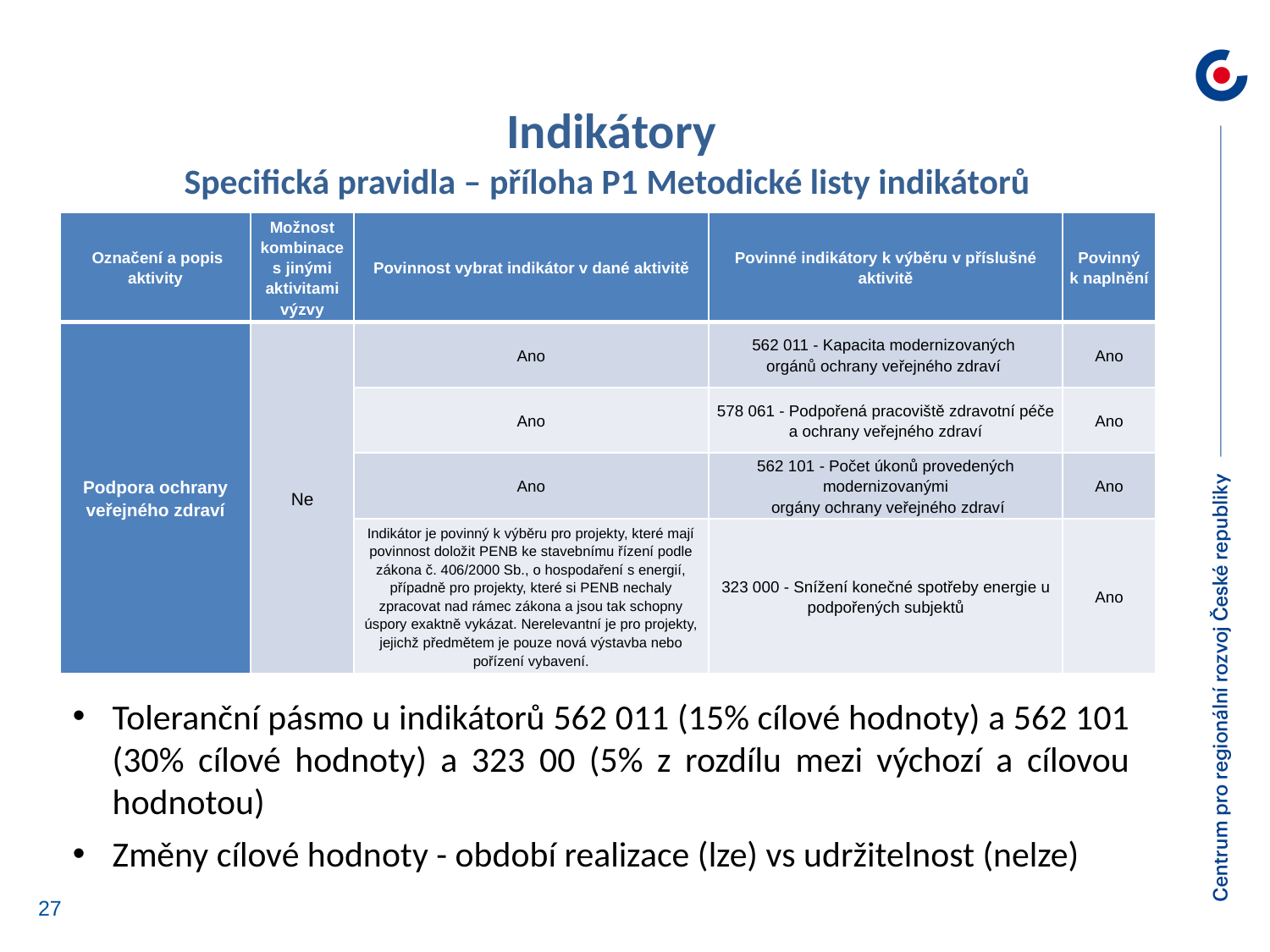

Indikátory
Specifická pravidla – příloha P1 Metodické listy indikátorů

| Označení a popis aktivity | Možnost kombinace s jinými aktivitami výzvy | Povinnost vybrat indikátor v dané aktivitě | Povinné indikátory k výběru v příslušné aktivitě | Povinný k naplnění |
| --- | --- | --- | --- | --- |
| Podpora ochrany veřejného zdraví | Ne | Ano | 562 011 - Kapacita modernizovaných orgánů ochrany veřejného zdraví | Ano |
|  |  | Ano | 578 061 - Podpořená pracoviště zdravotní péče a ochrany veřejného zdraví | Ano |
|  |  | Ano | 562 101 - Počet úkonů provedených modernizovanými orgány ochrany veřejného zdraví | Ano |
|  |  | Indikátor je povinný k výběru pro projekty, které mají povinnost doložit PENB ke stavebnímu řízení podle zákona č. 406/2000 Sb., o hospodaření s energií, případně pro projekty, které si PENB nechaly zpracovat nad rámec zákona a jsou tak schopny úspory exaktně vykázat. Nerelevantní je pro projekty, jejichž předmětem je pouze nová výstavba nebo pořízení vybavení. | 323 000 - Snížení konečné spotřeby energie u podpořených subjektů | Ano |
Toleranční pásmo u indikátorů 562 011 (15% cílové hodnoty) a 562 101 (30% cílové hodnoty) a 323 00 (5% z rozdílu mezi výchozí a cílovou hodnotou)
Změny cílové hodnoty - období realizace (lze) vs udržitelnost (nelze)
27